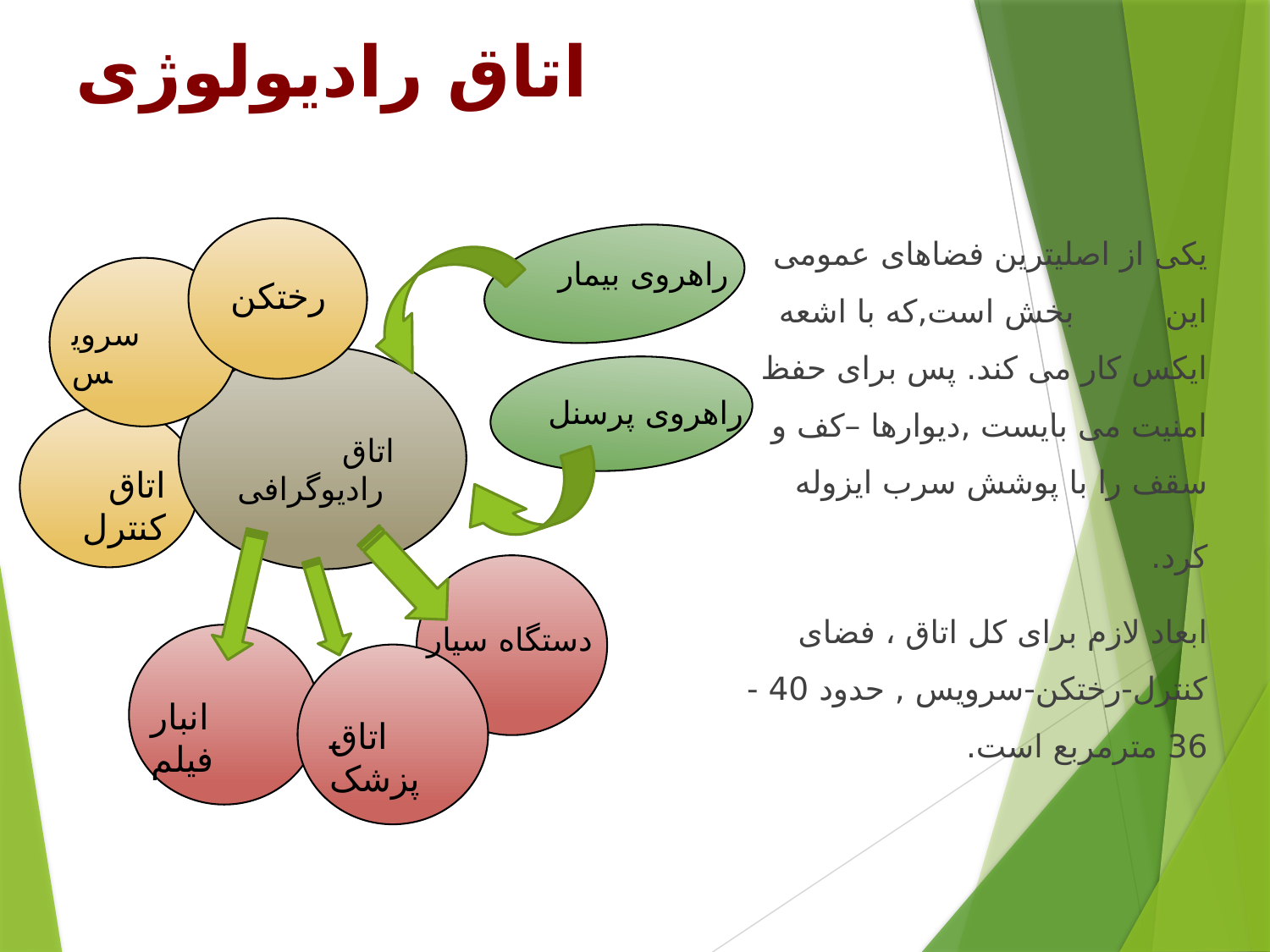

# اتاق راديولوژی
يکی از اصليترين فضاهای عمومی اين         بخش است,که با اشعه ايکس کار می کند. پس برای حفظ امنيت می بايست ,ديوارها –کف و سقف را با پوشش سرب ايزوله
کرد.
ابعاد لازم برای کل اتاق ، فضای کنترل-رختکن-سرويس , حدود 40 - 36 مترمربع است.

راهروی بیمار

رختکن
سرویس

راهروی پرسنل

اتاق رادیوگرافی
اتاق کنترل

دستگاه سیار

انبار فیلم
اتاق پزشک